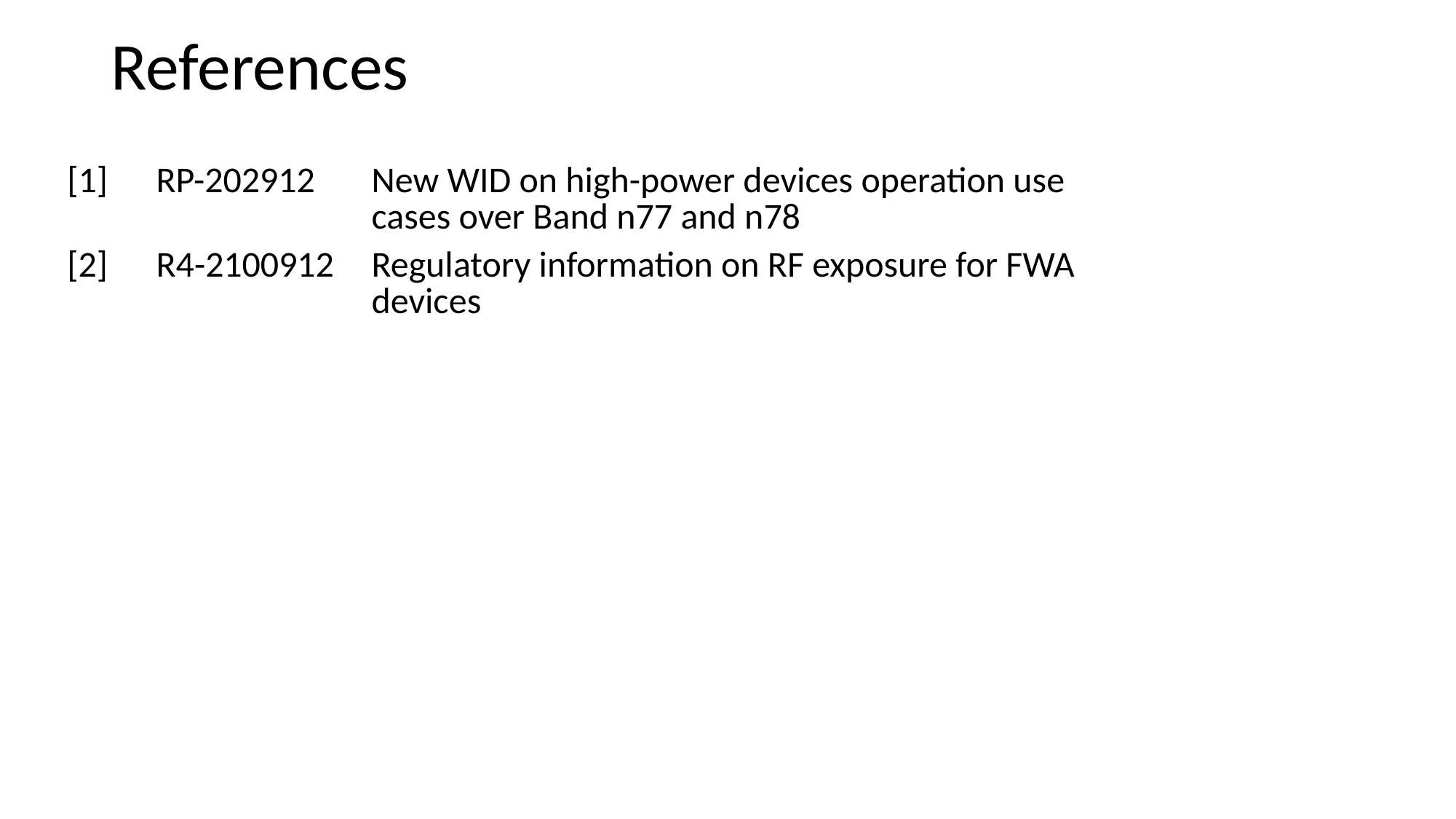

References
| [1] | RP-202912 | New WID on high-power devices operation use cases over Band n77 and n78 |  |
| --- | --- | --- | --- |
| [2] | R4-2100912 | Regulatory information on RF exposure for FWA devices |  |
|  |  |  |  |
|  |  |  |  |